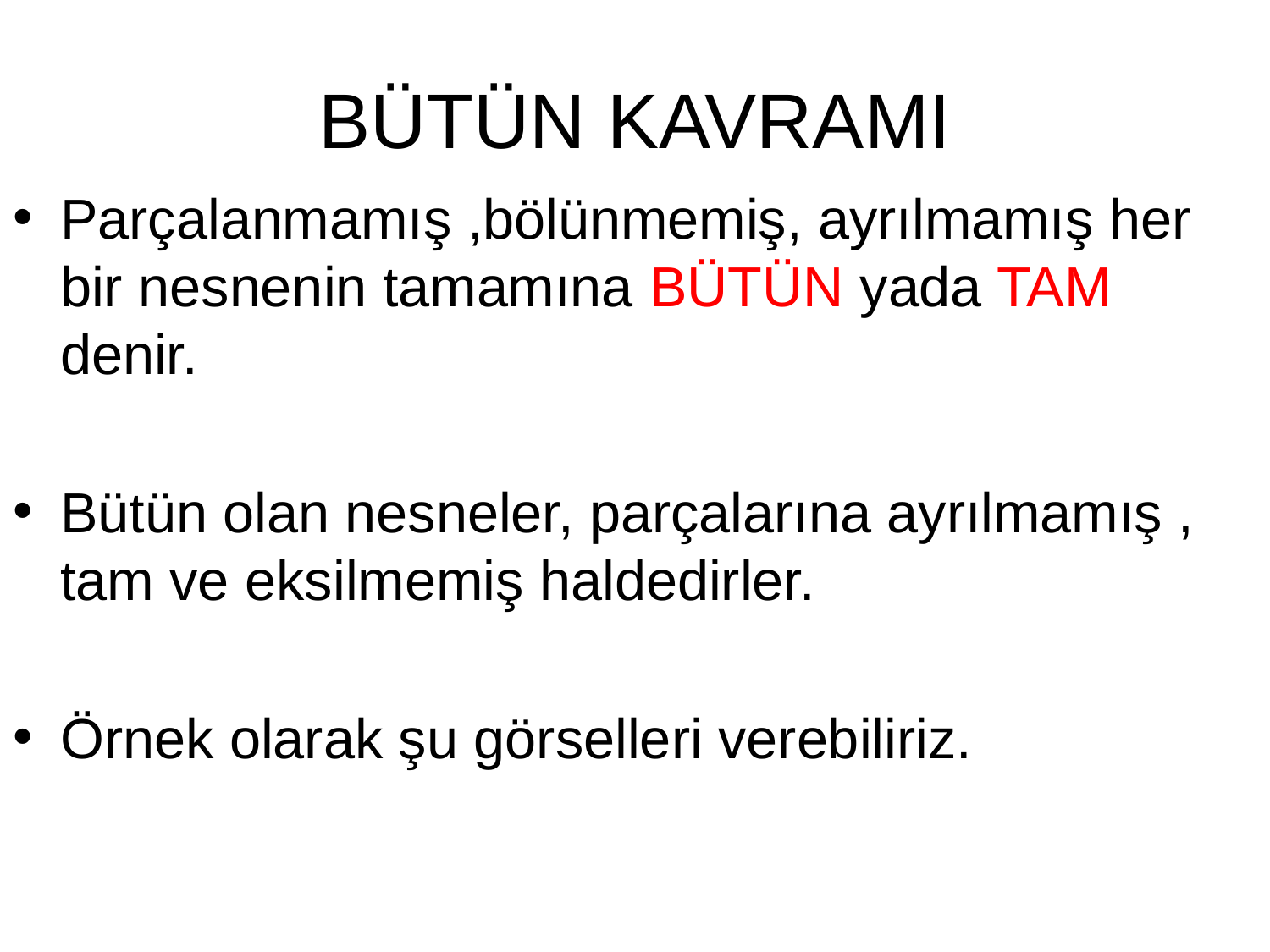

# BÜTÜN KAVRAMI
Parçalanmamış ,bölünmemiş, ayrılmamış her bir nesnenin tamamına BÜTÜN yada TAM denir.

Bütün olan nesneler, parçalarına ayrılmamış , tam ve eksilmemiş haldedirler.

Örnek olarak şu görselleri verebiliriz.